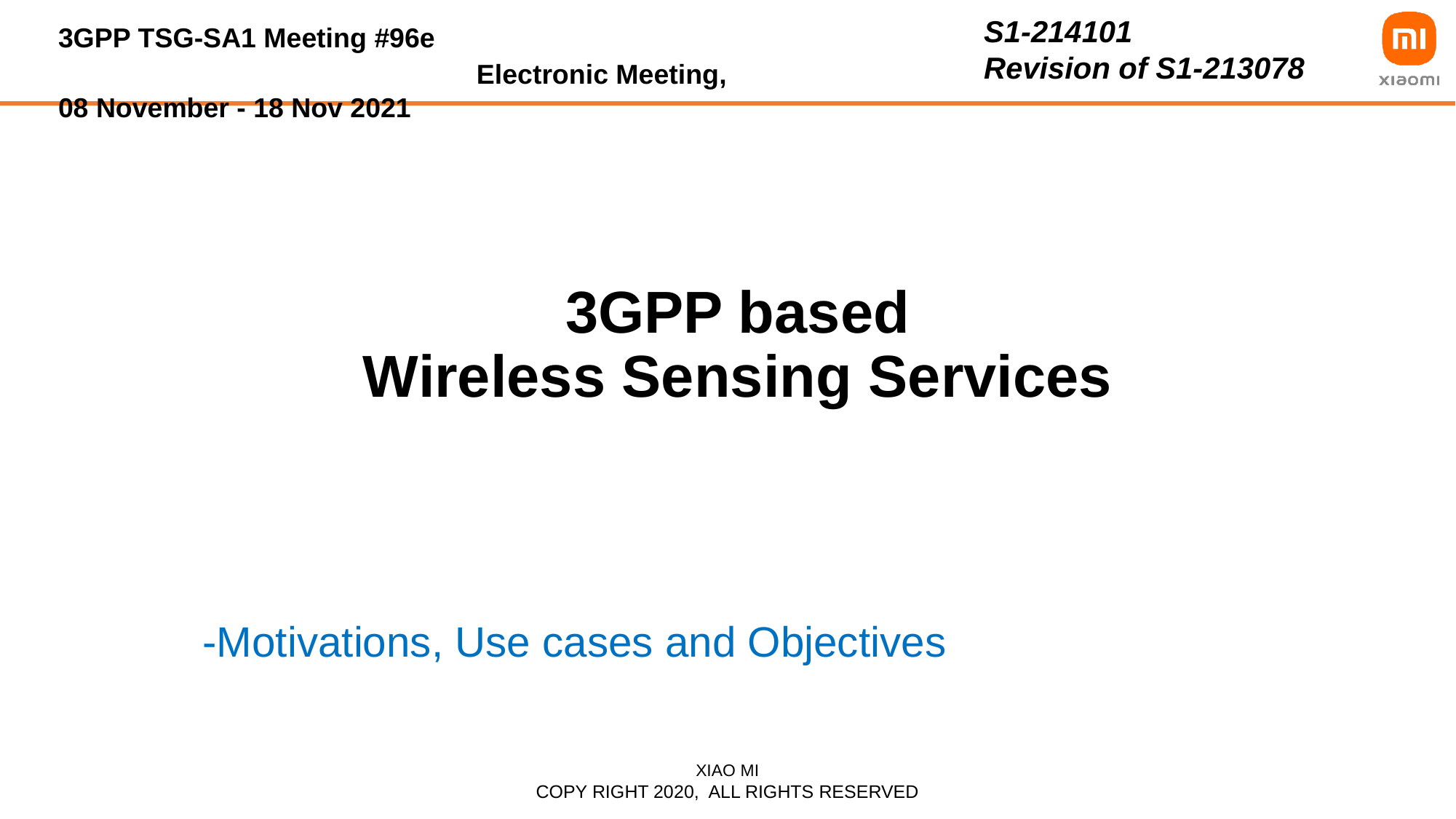

S1-214101
Revision of S1-213078
3GPP TSG-SA1 Meeting #96e	                                                                                 Electronic Meeting, 08 November - 18 Nov 2021
# 3GPP based Wireless Sensing Services
-Motivations, Use cases and Objectives
Xiao MI
Copy right 2020,  all rights reserved